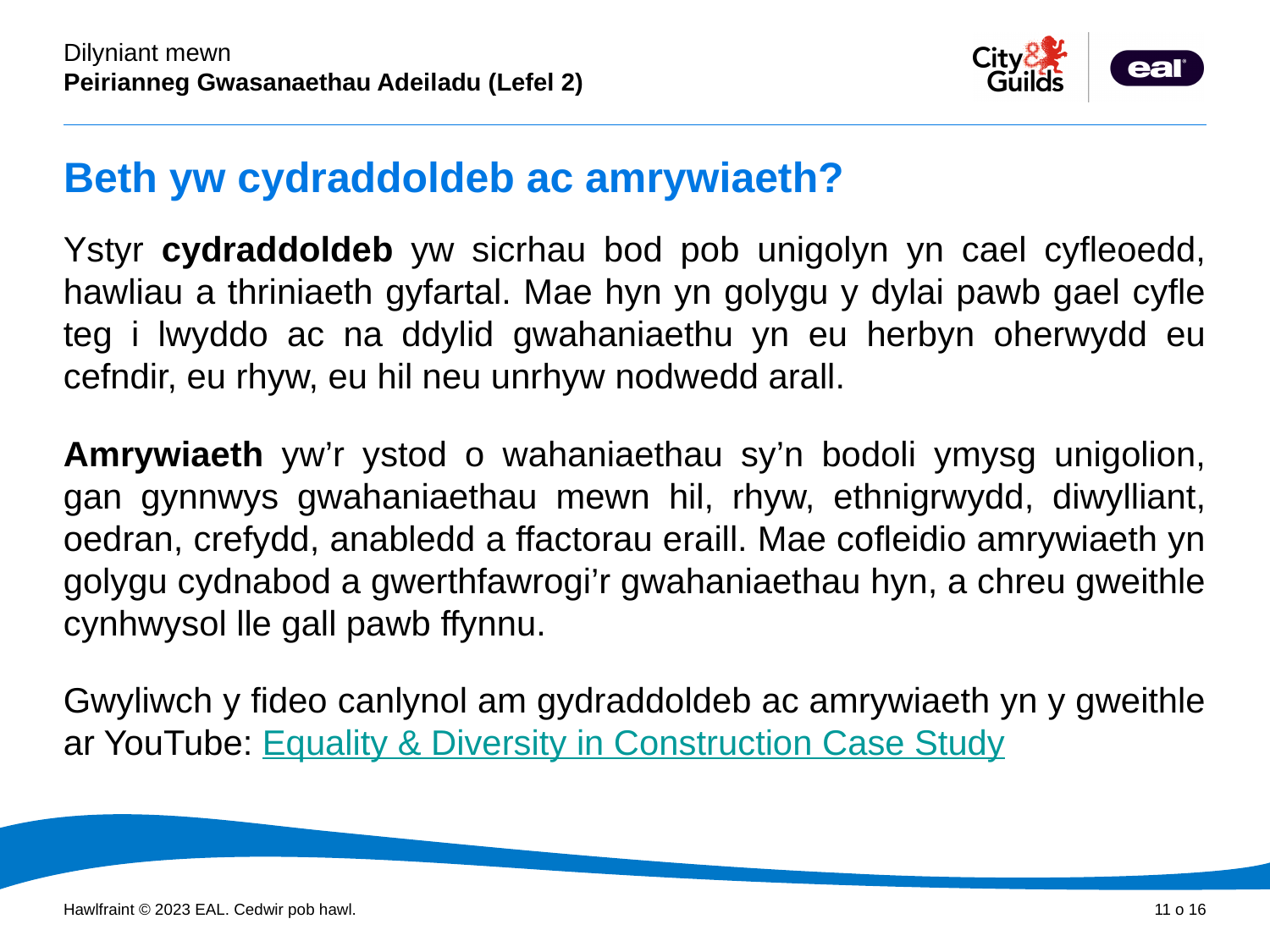

# Beth yw cydraddoldeb ac amrywiaeth?
Ystyr cydraddoldeb yw sicrhau bod pob unigolyn yn cael cyfleoedd, hawliau a thriniaeth gyfartal. Mae hyn yn golygu y dylai pawb gael cyfle teg i lwyddo ac na ddylid gwahaniaethu yn eu herbyn oherwydd eu cefndir, eu rhyw, eu hil neu unrhyw nodwedd arall.
Amrywiaeth yw’r ystod o wahaniaethau sy’n bodoli ymysg unigolion, gan gynnwys gwahaniaethau mewn hil, rhyw, ethnigrwydd, diwylliant, oedran, crefydd, anabledd a ffactorau eraill. Mae cofleidio amrywiaeth yn golygu cydnabod a gwerthfawrogi’r gwahaniaethau hyn, a chreu gweithle cynhwysol lle gall pawb ffynnu.
Gwyliwch y fideo canlynol am gydraddoldeb ac amrywiaeth yn y gweithle ar YouTube: Equality & Diversity in Construction Case Study